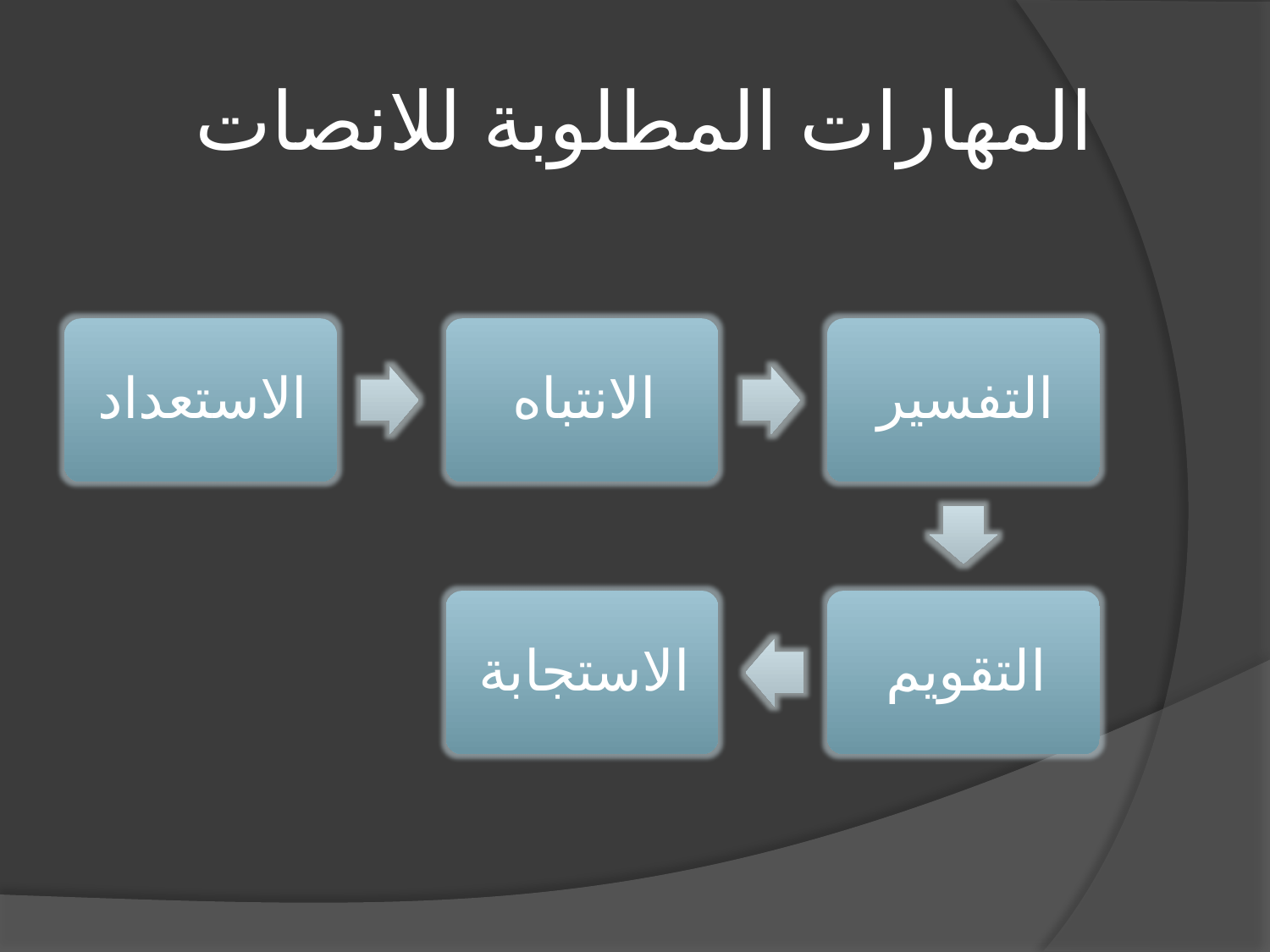

# المهارات المطلوبة للانصات
الاستعداد

الانتباه

التفسير

التقويم

الاستجابة